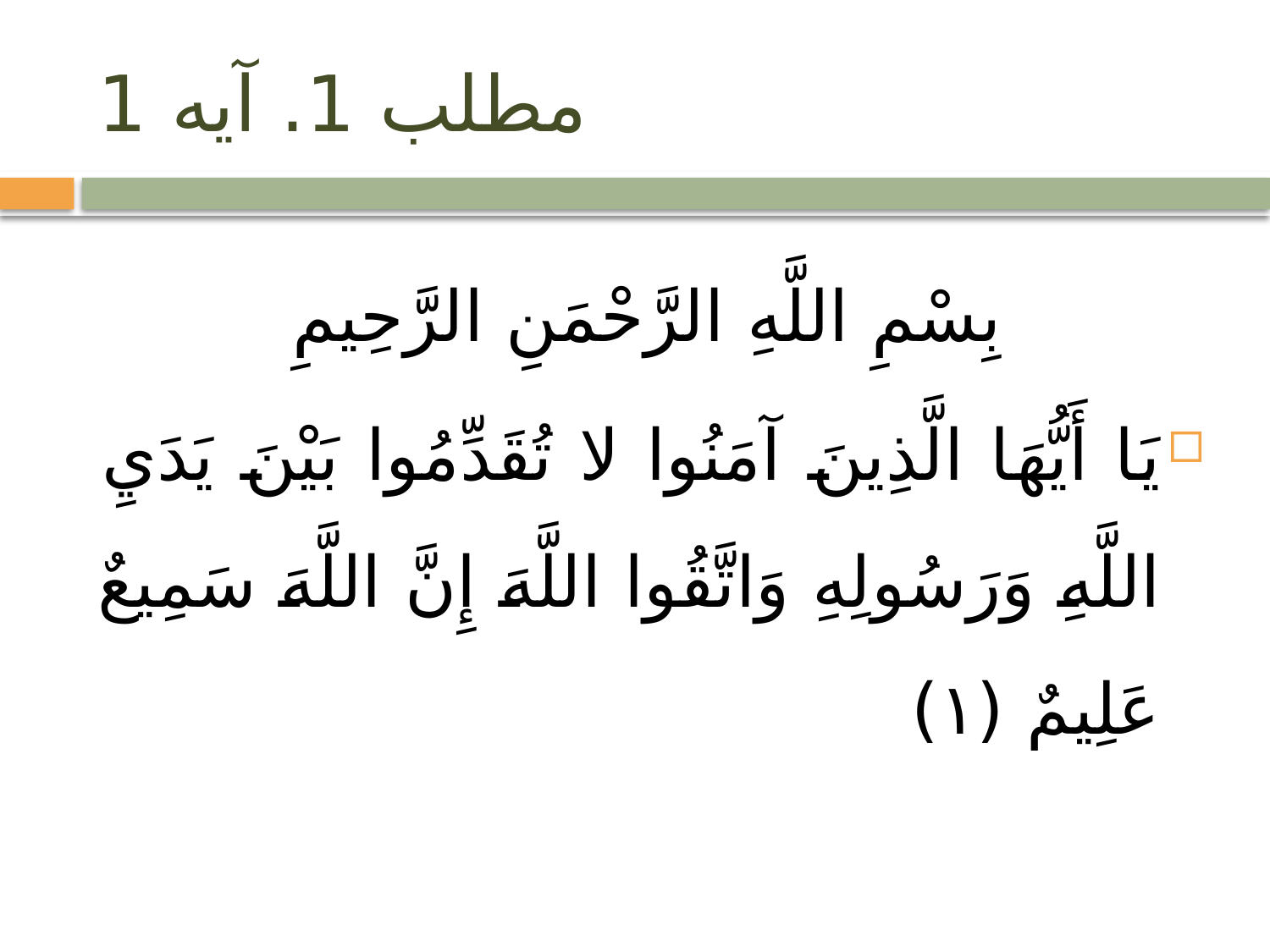

# مطلب 1. آیه 1
بِسْمِ اللَّهِ الرَّحْمَنِ الرَّحِيمِ
يَا أَيُّهَا الَّذِينَ آمَنُوا لا تُقَدِّمُوا بَيْنَ يَدَيِ اللَّهِ وَرَسُولِهِ وَاتَّقُوا اللَّهَ إِنَّ اللَّهَ سَمِيعٌ عَلِيمٌ (١)